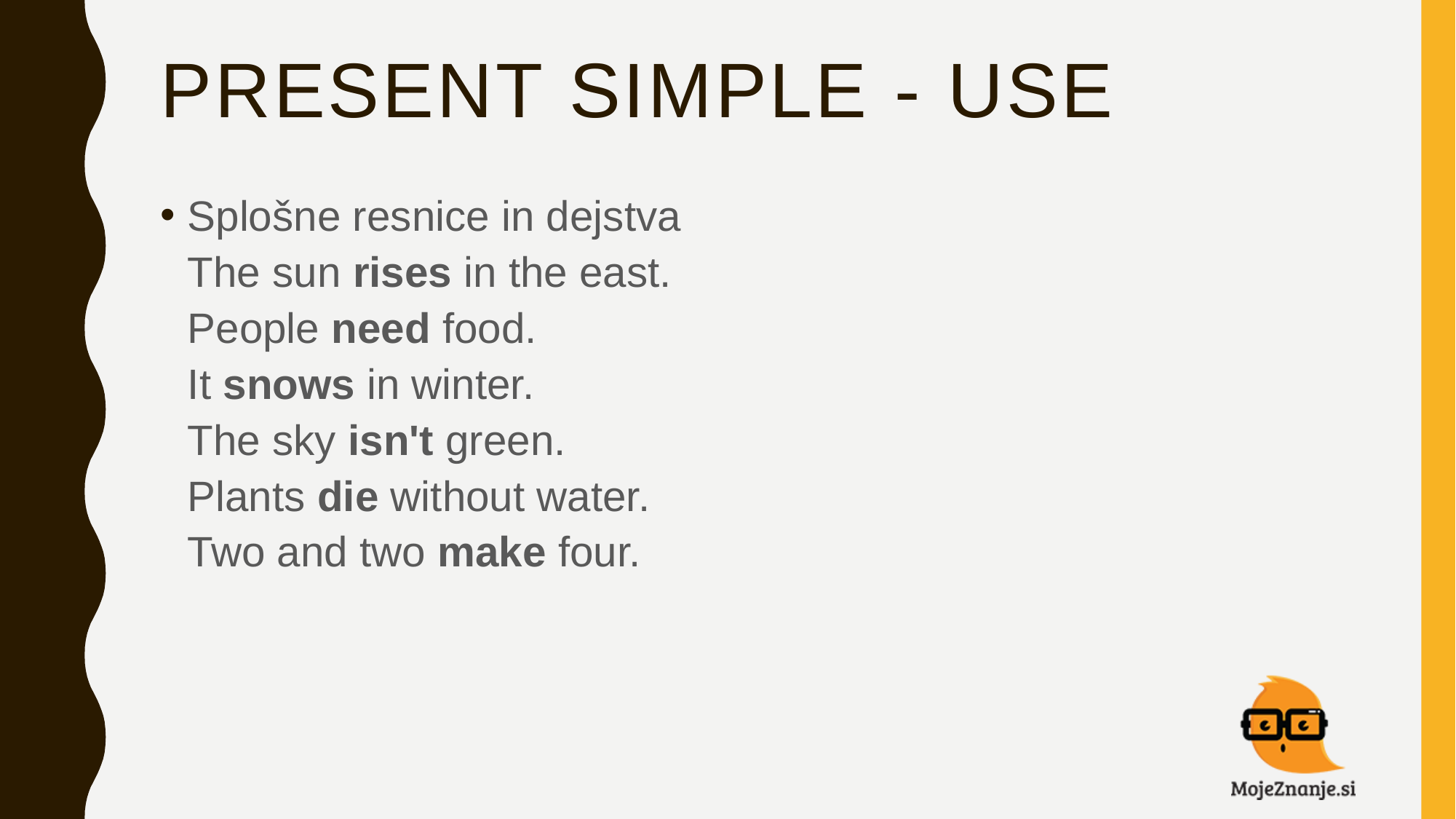

# PRESENT SIMPLE - USE
Splošne resnice in dejstva
The sun rises in the east.
People need food.
It snows in winter.
The sky isn't green.
Plants die without water.
Two and two make four.